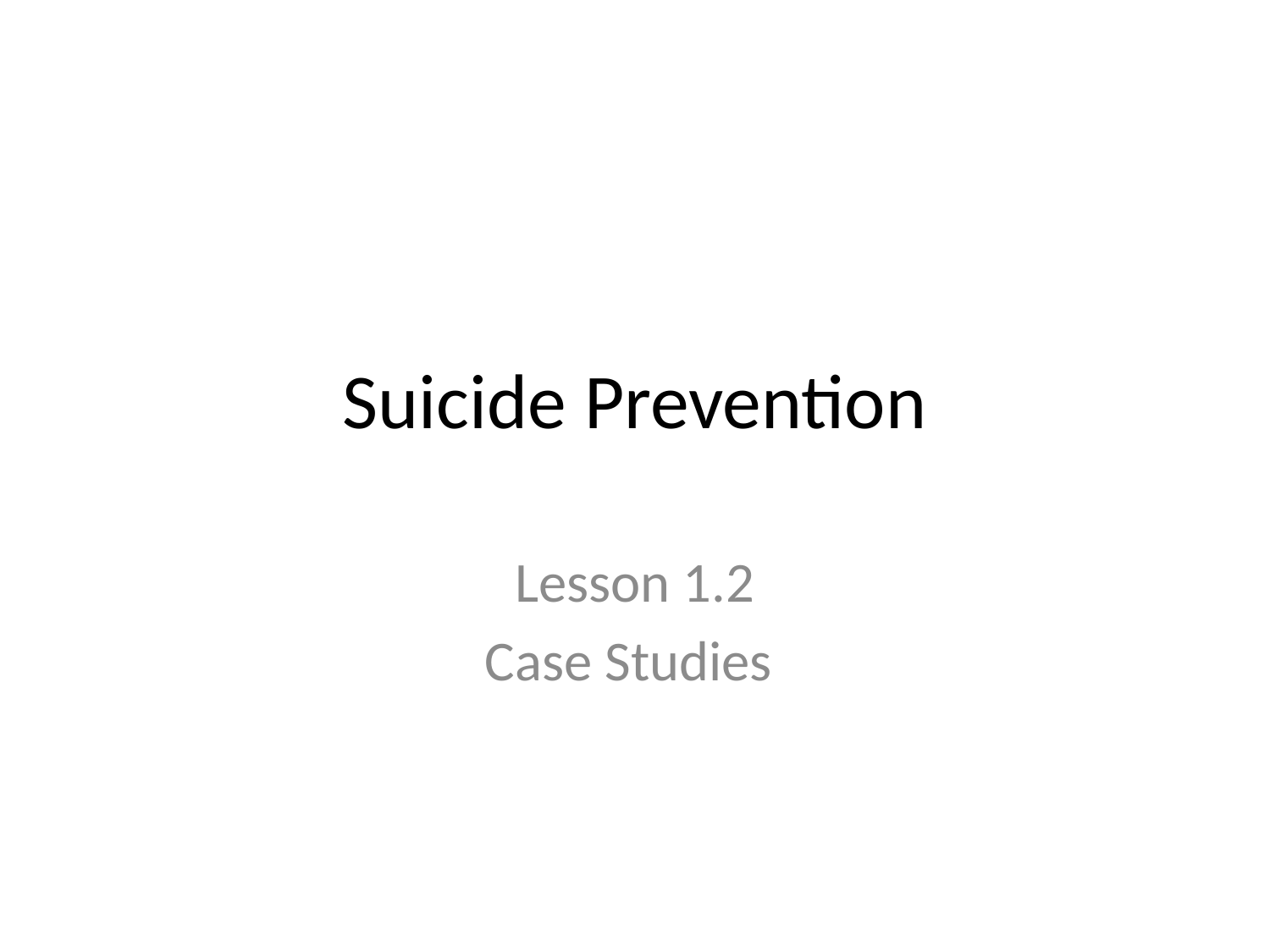

# Suicide Prevention
Lesson 1.2
Case Studies